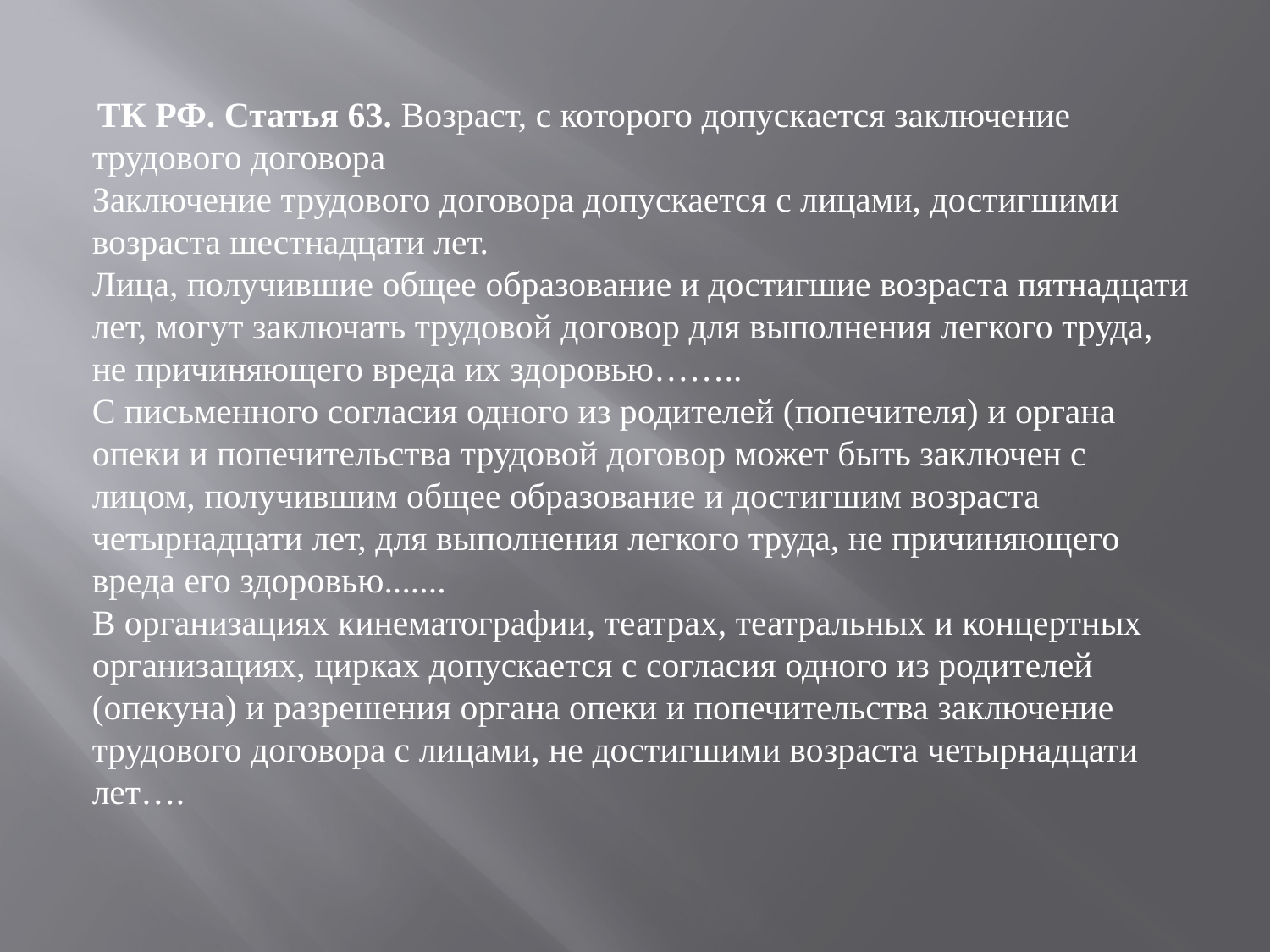

ТК РФ. Статья 63. Возраст, с которого допускается заключение трудового договора
Заключение трудового договора допускается с лицами, достигшими возраста шестнадцати лет.
Лица, получившие общее образование и достигшие возраста пятнадцати лет, могут заключать трудовой договор для выполнения легкого труда, не причиняющего вреда их здоровью……..
С письменного согласия одного из родителей (попечителя) и органа опеки и попечительства трудовой договор может быть заключен с лицом, получившим общее образование и достигшим возраста четырнадцати лет, для выполнения легкого труда, не причиняющего вреда его здоровью.......
В организациях кинематографии, театрах, театральных и концертных организациях, цирках допускается с согласия одного из родителей (опекуна) и разрешения органа опеки и попечительства заключение трудового договора с лицами, не достигшими возраста четырнадцати лет….